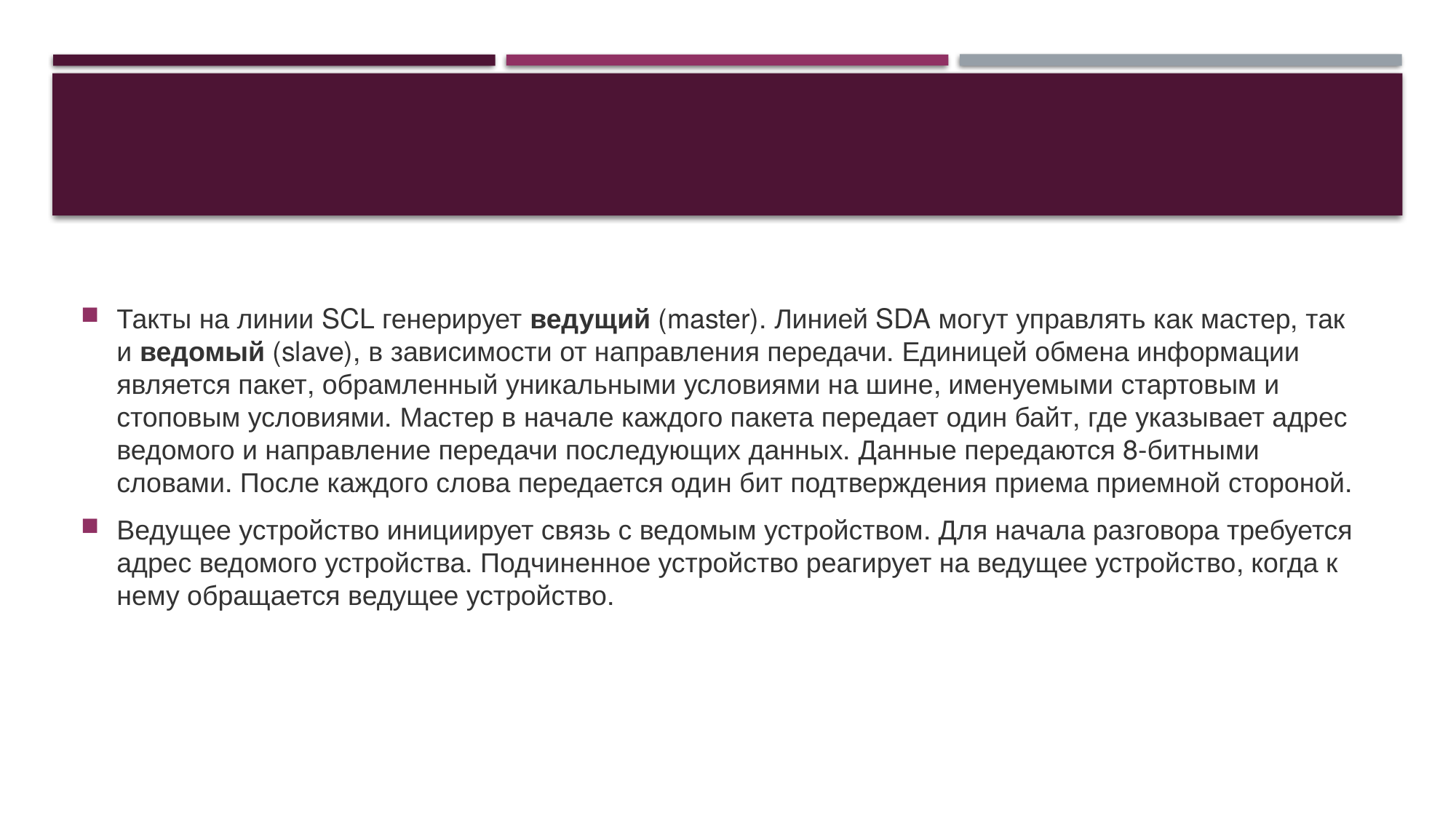

#
Такты на линии SCL генерирует ведущий (master). Линией SDA могут управлять как мастер, так и ведомый (slave), в зависимости от направления передачи. Единицей обмена информации является пакет, обрамленный уникальными условиями на шине, именуемыми стартовым и стоповым условиями. Мастер в начале каждого пакета передает один байт, где указывает адрес ведомого и направление передачи последующих данных. Данные передаются 8-битными словами. После каждого слова передается один бит подтверждения приема приемной стороной.
Ведущее устройство инициирует связь с ведомым устройством. Для начала разговора требуется адрес ведомого устройства. Подчиненное устройство реагирует на ведущее устройство, когда к нему обращается ведущее устройство.